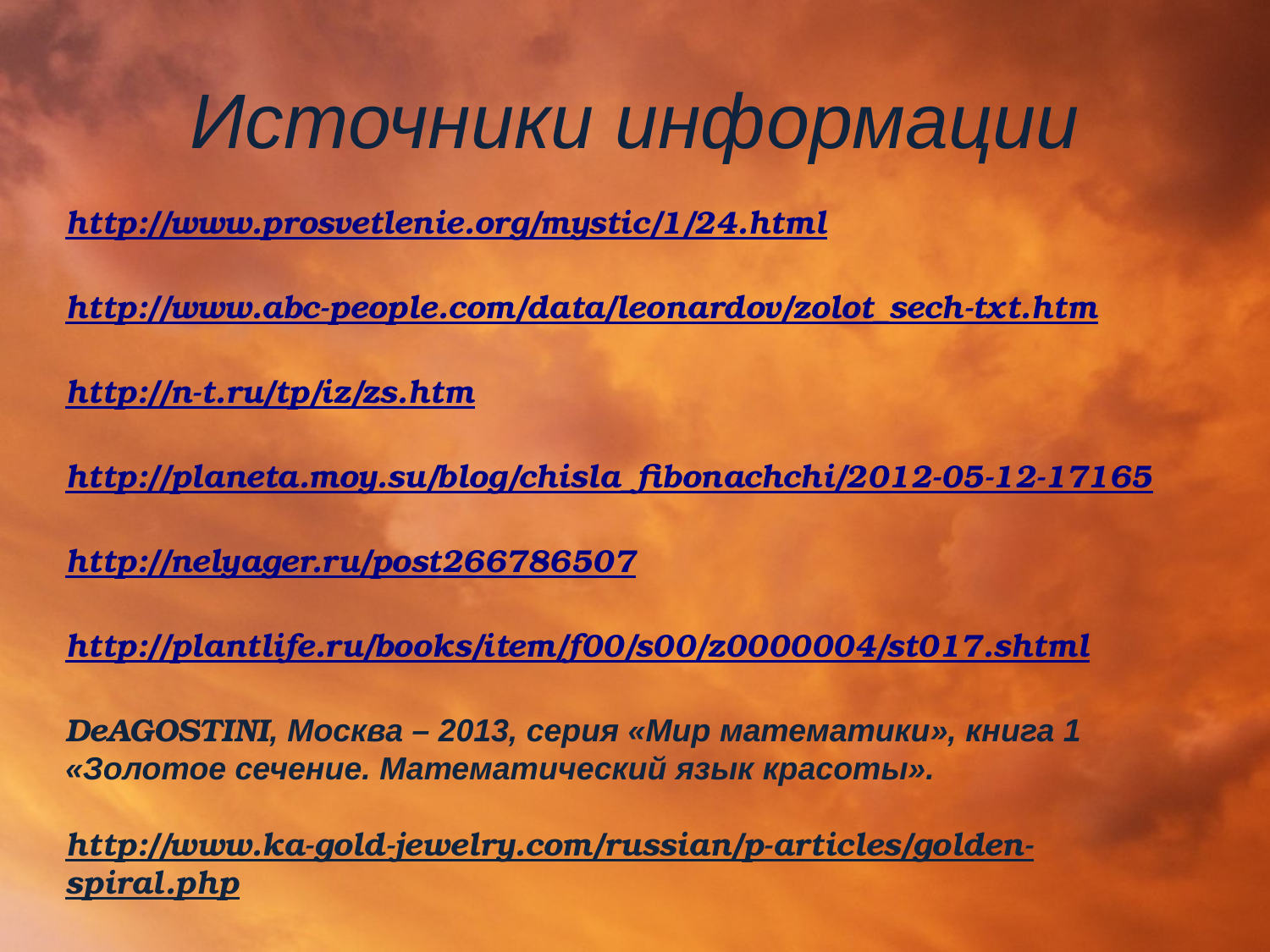

# Источники информации
http://www.prosvetlenie.org/mystic/1/24.html

http://www.abc-people.com/data/leonardov/zolot_sech-txt.htm

http://n-t.ru/tp/iz/zs.htm

http://planeta.moy.su/blog/chisla_fibonachchi/2012-05-12-17165

http://nelyager.ru/post266786507

http://plantlife.ru/books/item/f00/s00/z0000004/st017.shtml

DeAGOSTINI, Москва – 2013, серия «Мир математики», книга 1 «Золотое сечение. Математический язык красоты».

http://www.ka-gold-jewelry.com/russian/p-articles/golden-spiral.php